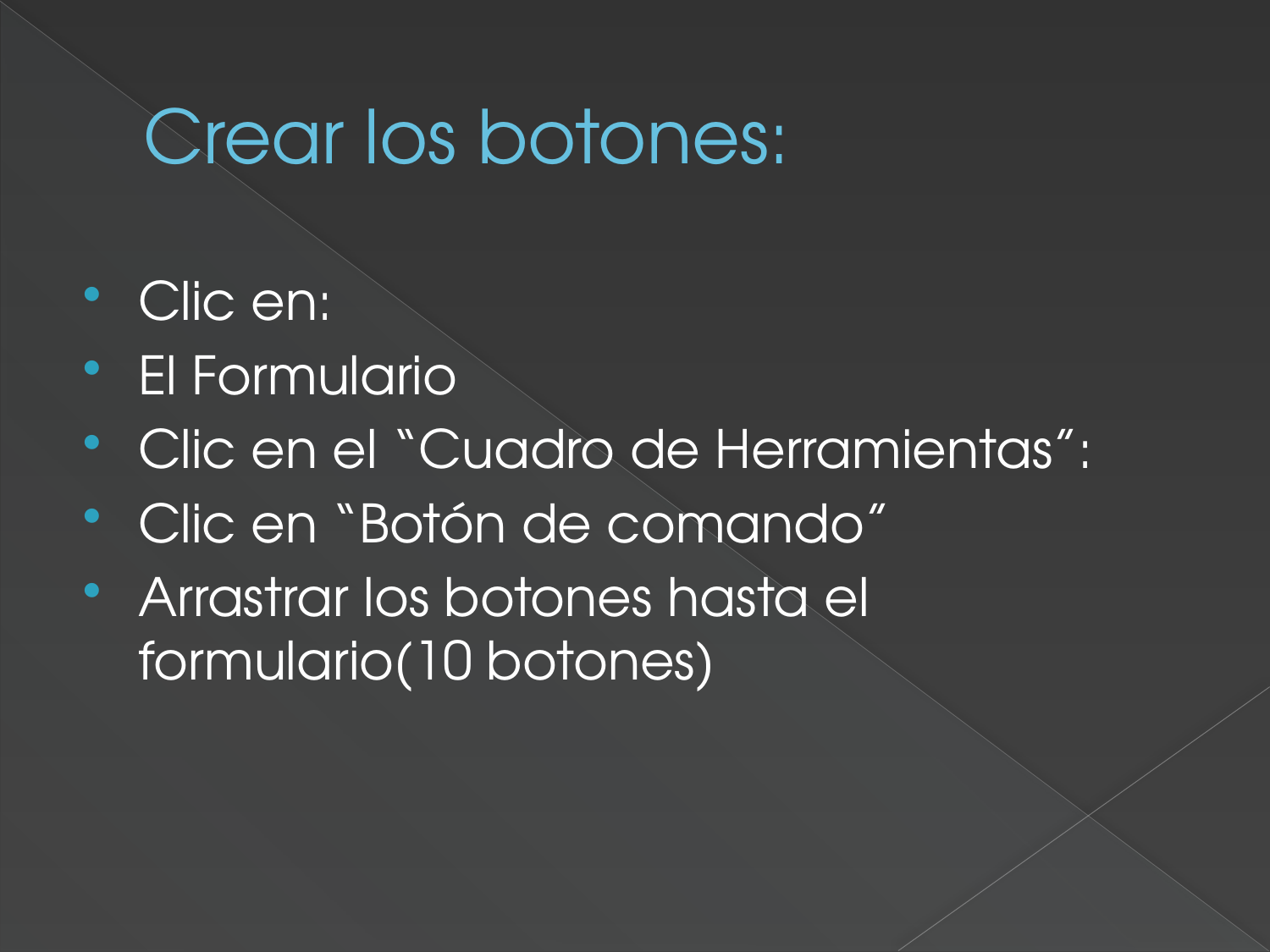

# Crear los botones:
Clic en:
El Formulario
Clic en el “Cuadro de Herramientas”:
Clic en “Botón de comando”
Arrastrar los botones hasta el formulario(10 botones)